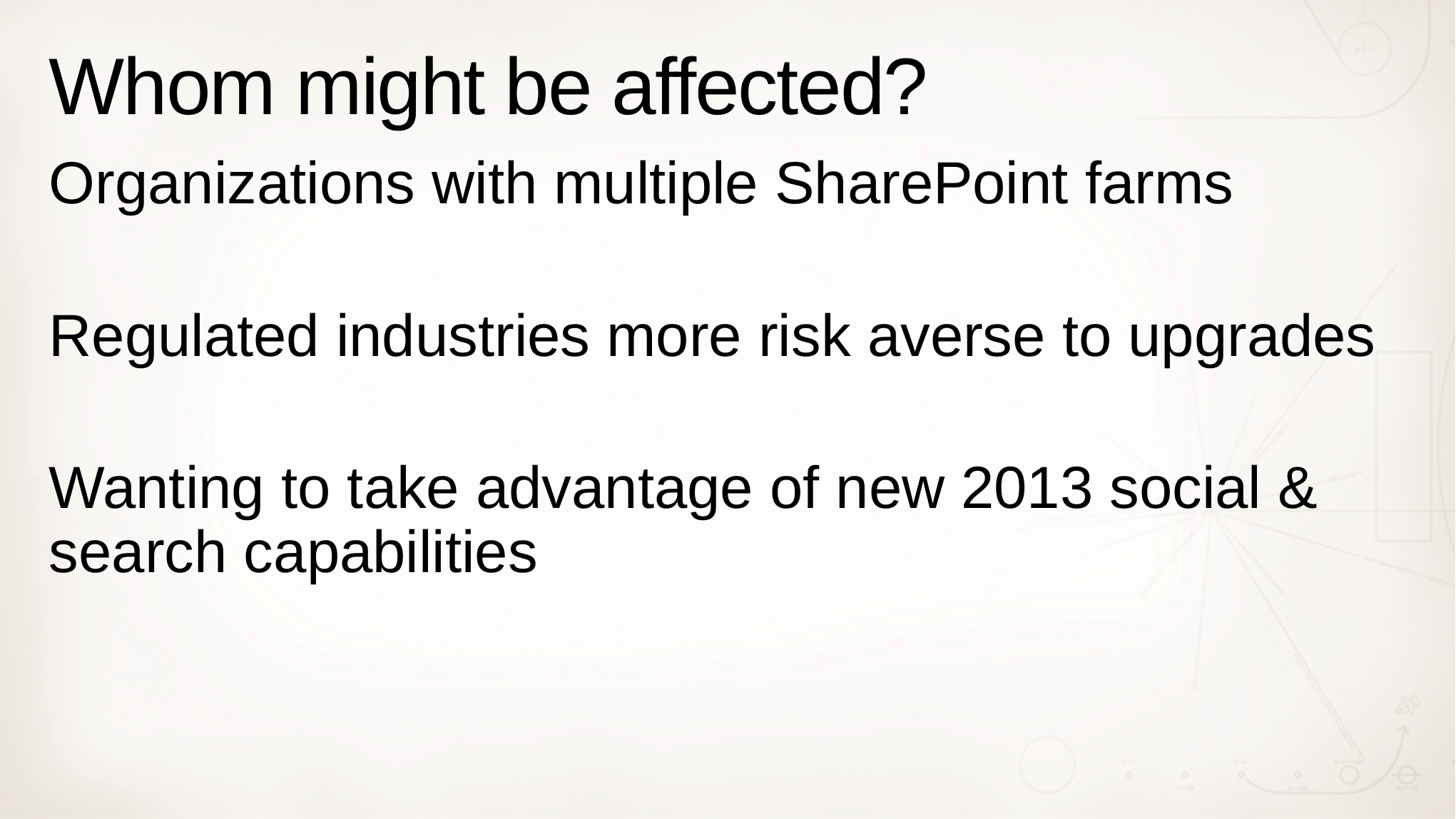

# Whom might be affected?
Organizations with multiple SharePoint farms

Regulated industries more risk averse to upgrades

Wanting to take advantage of new 2013 social & search capabilities